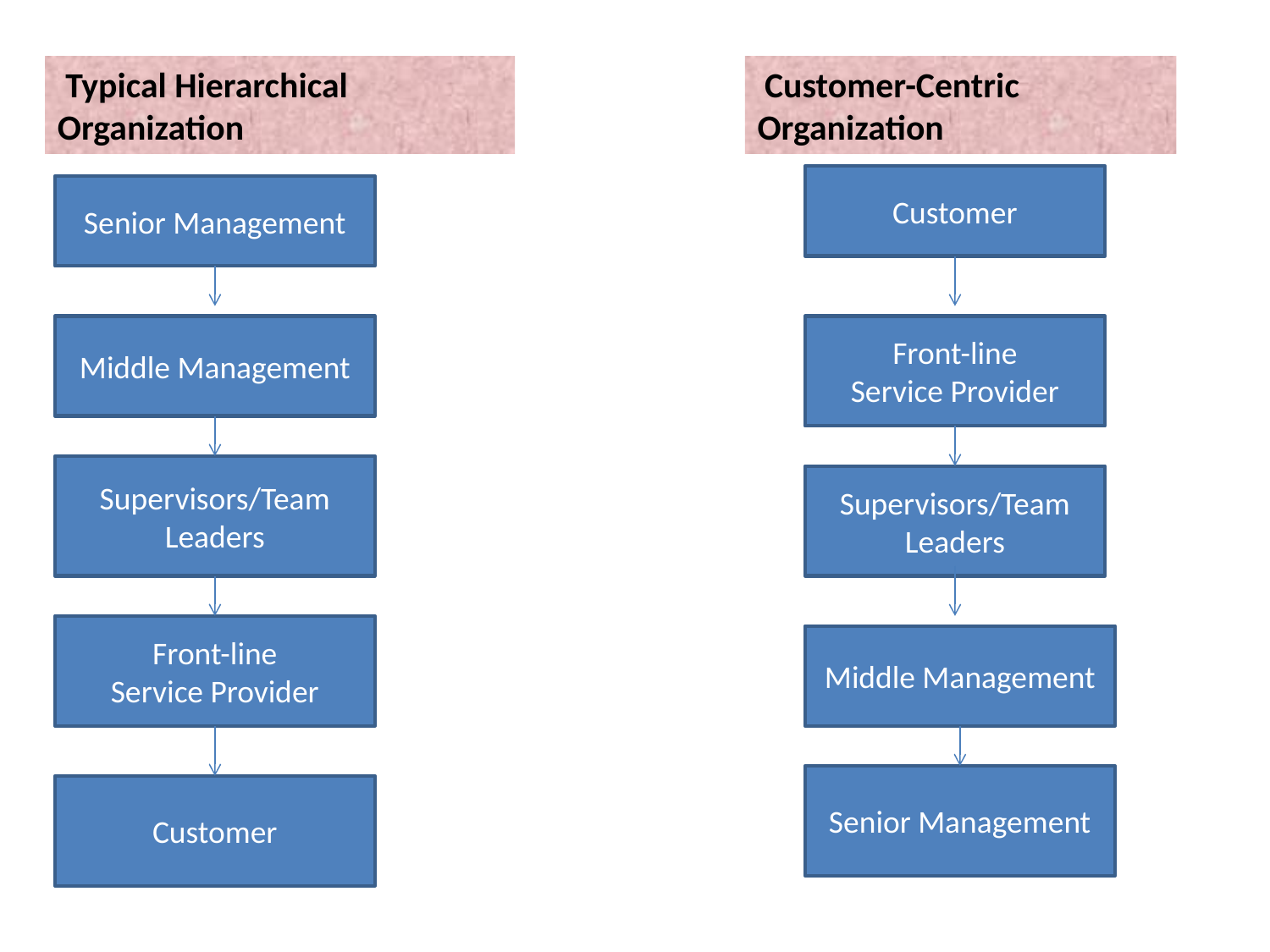

Typical Hierarchical   Organization
 Customer-Centric Organization
Customer
Senior Management
Middle Management
Front-line
Service Provider
Supervisors/Team
Leaders
Supervisors/Team
Leaders
Front-line
Service Provider
Middle Management
Senior Management
Customer